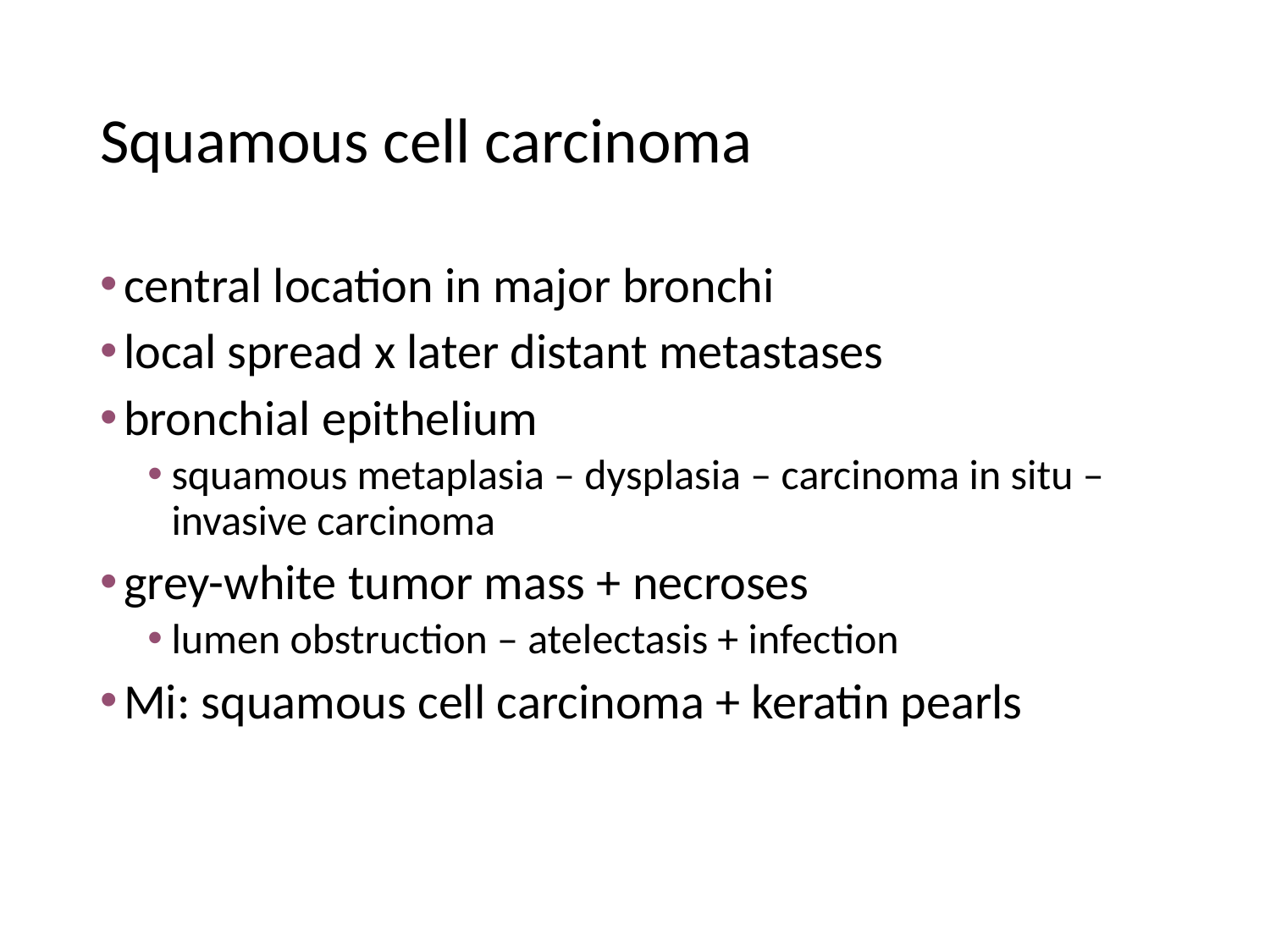

# Squamous cell carcinoma
central location in major bronchi
local spread x later distant metastases
bronchial epithelium
squamous metaplasia – dysplasia – carcinoma in situ – invasive carcinoma
grey-white tumor mass + necroses
lumen obstruction – atelectasis + infection
Mi: squamous cell carcinoma + keratin pearls